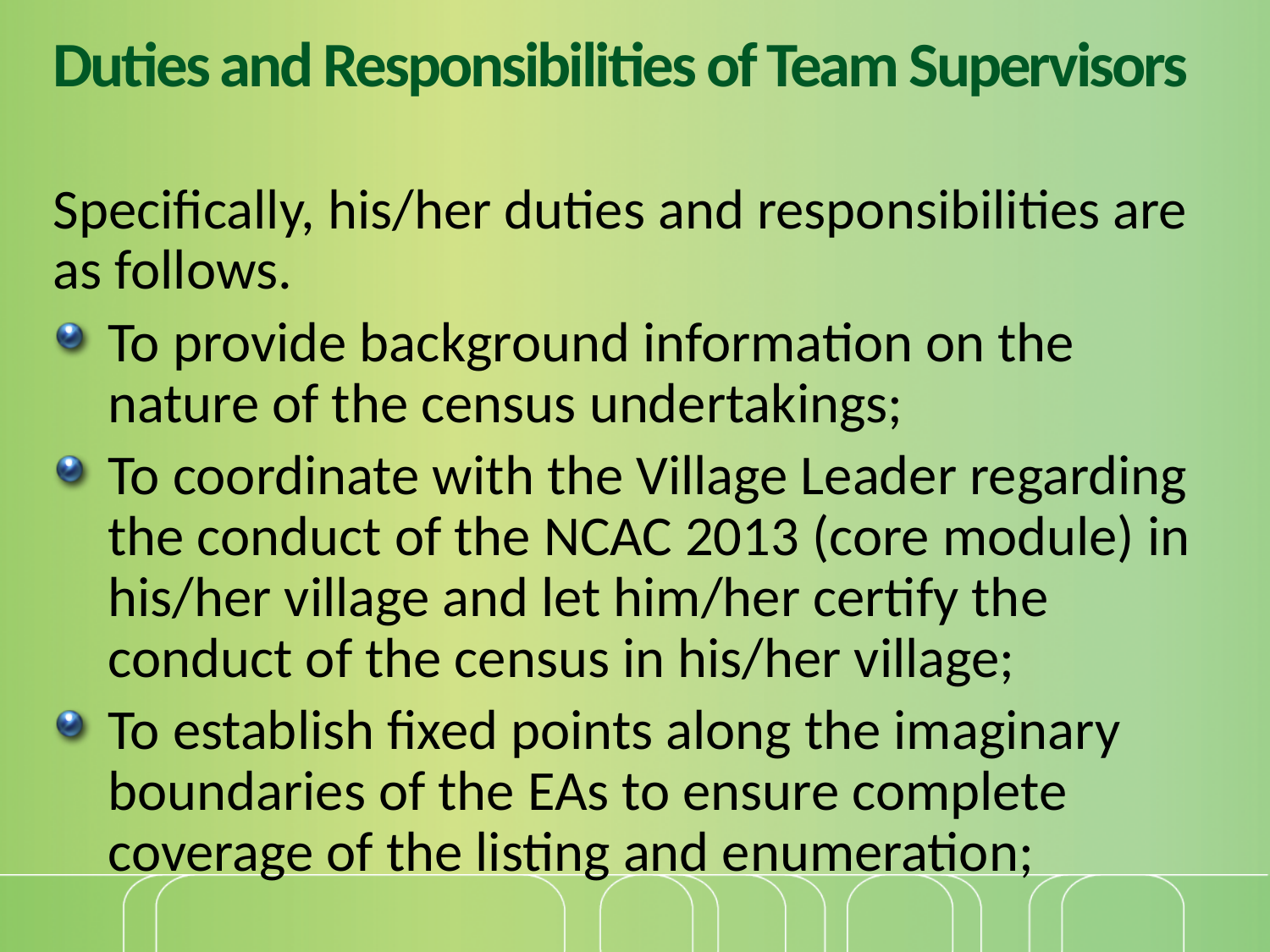

# Duties and Responsibilities of Team Supervisors
Specifically, his/her duties and responsibilities are as follows.
To provide background information on the nature of the census undertakings;
To coordinate with the Village Leader regarding the conduct of the NCAC 2013 (core module) in his/her village and let him/her certify the conduct of the census in his/her village;
To establish fixed points along the imaginary boundaries of the EAs to ensure complete coverage of the listing and enumeration;